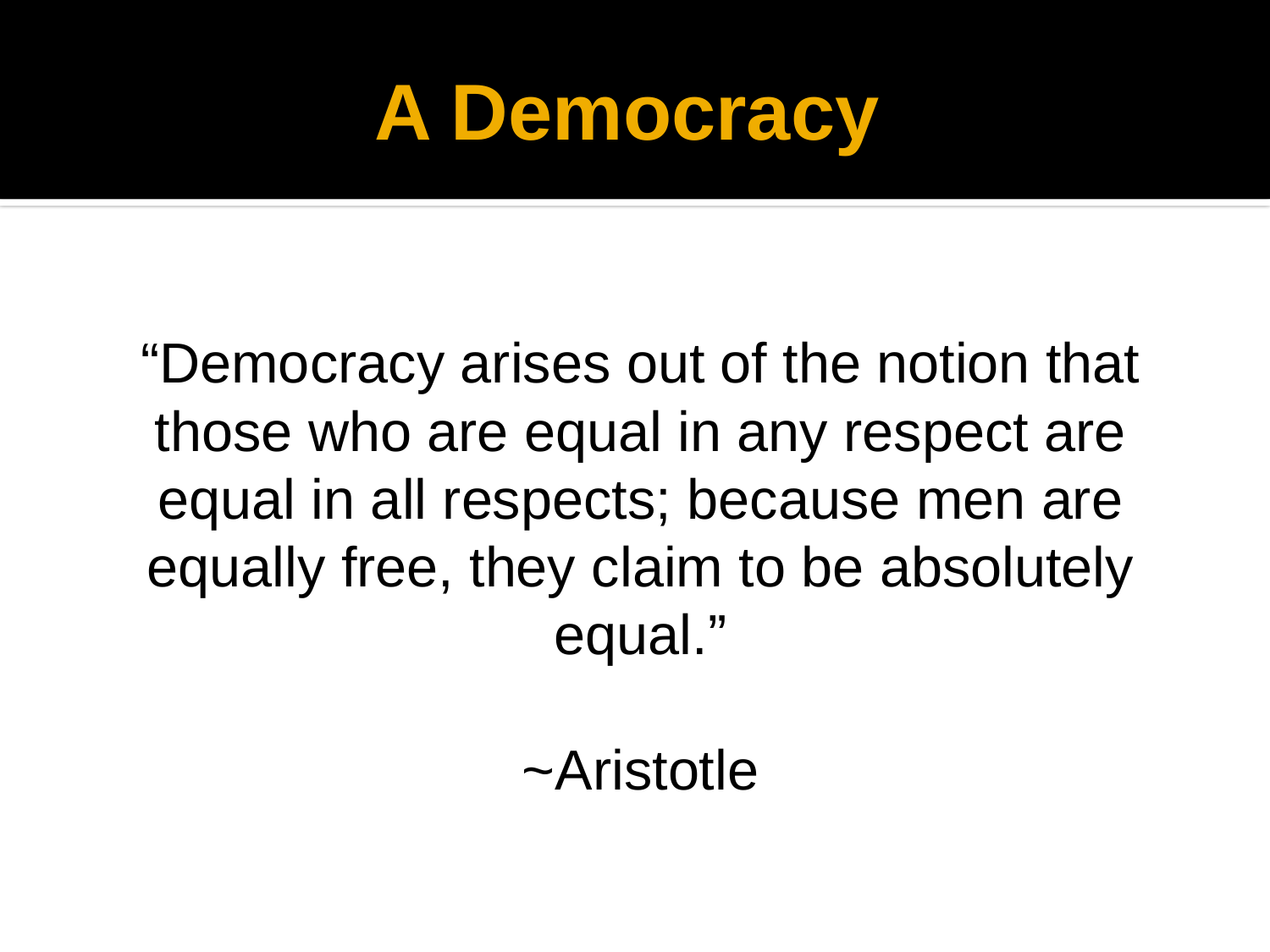

# A Democracy

“Democracy arises out of the notion that those who are equal in any respect are equal in all respects; because men are equally free, they claim to be absolutely equal.”

~Aristotle